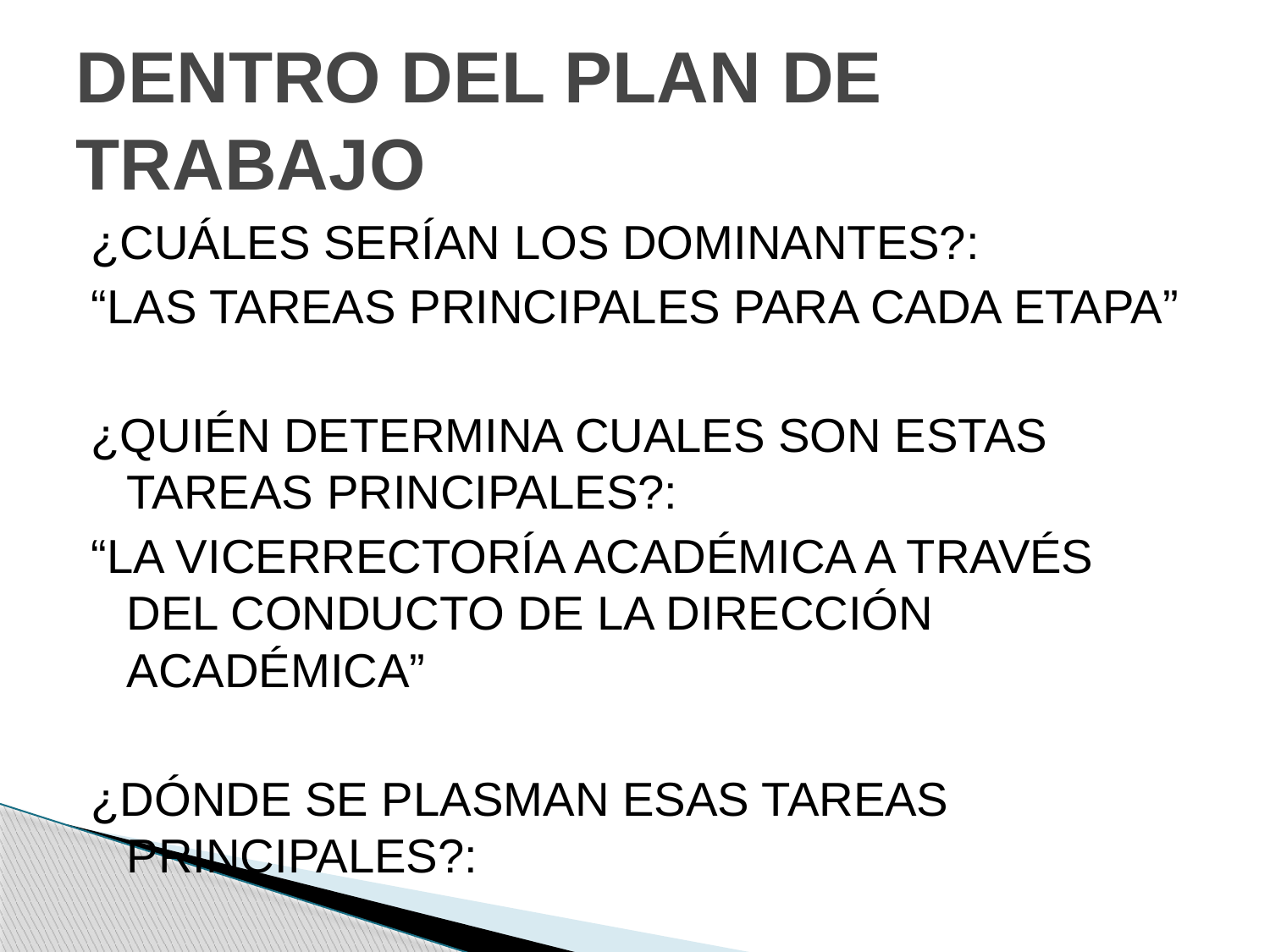

# DENTRO DEL PLAN DE TRABAJO
¿CUÁLES SERÍAN LOS DOMINANTES?:
“LAS TAREAS PRINCIPALES PARA CADA ETAPA”

¿QUIÉN DETERMINA CUALES SON ESTAS TAREAS PRINCIPALES?:
“LA VICERRECTORÍA ACADÉMICA A TRAVÉS DEL CONDUCTO DE LA DIRECCIÓN ACADÉMICA”

¿DÓNDE SE PLASMAN ESAS TAREAS PRINCIPALES?: